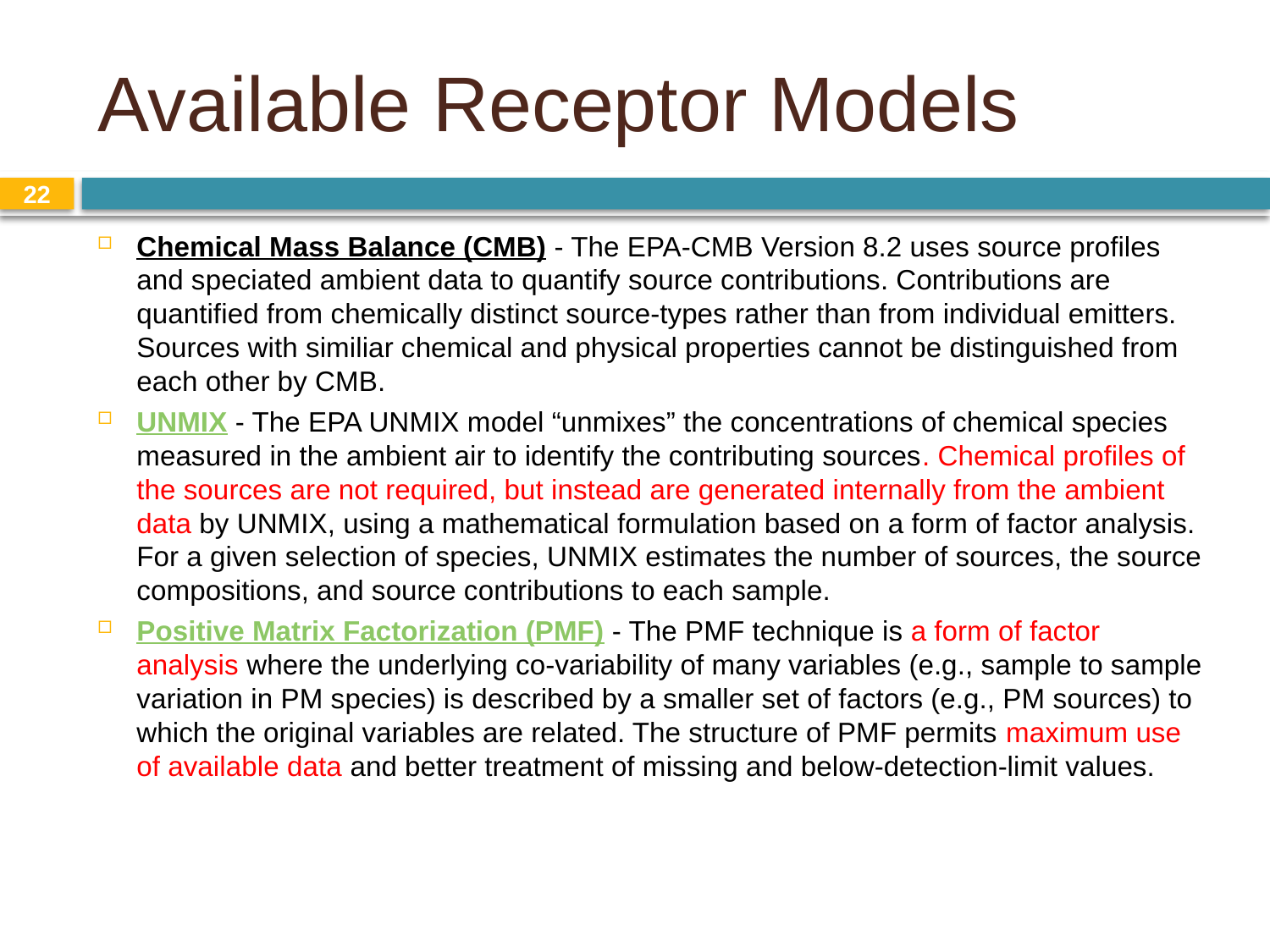

# Available Receptor Models
22
Chemical Mass Balance (CMB) - The EPA-CMB Version 8.2 uses source profiles and speciated ambient data to quantify source contributions. Contributions are quantified from chemically distinct source-types rather than from individual emitters. Sources with similiar chemical and physical properties cannot be distinguished from each other by CMB.
UNMIX - The EPA UNMIX model “unmixes” the concentrations of chemical species measured in the ambient air to identify the contributing sources. Chemical profiles of the sources are not required, but instead are generated internally from the ambient data by UNMIX, using a mathematical formulation based on a form of factor analysis. For a given selection of species, UNMIX estimates the number of sources, the source compositions, and source contributions to each sample.
Positive Matrix Factorization (PMF) - The PMF technique is a form of factor analysis where the underlying co-variability of many variables (e.g., sample to sample variation in PM species) is described by a smaller set of factors (e.g., PM sources) to which the original variables are related. The structure of PMF permits maximum use of available data and better treatment of missing and below-detection-limit values.